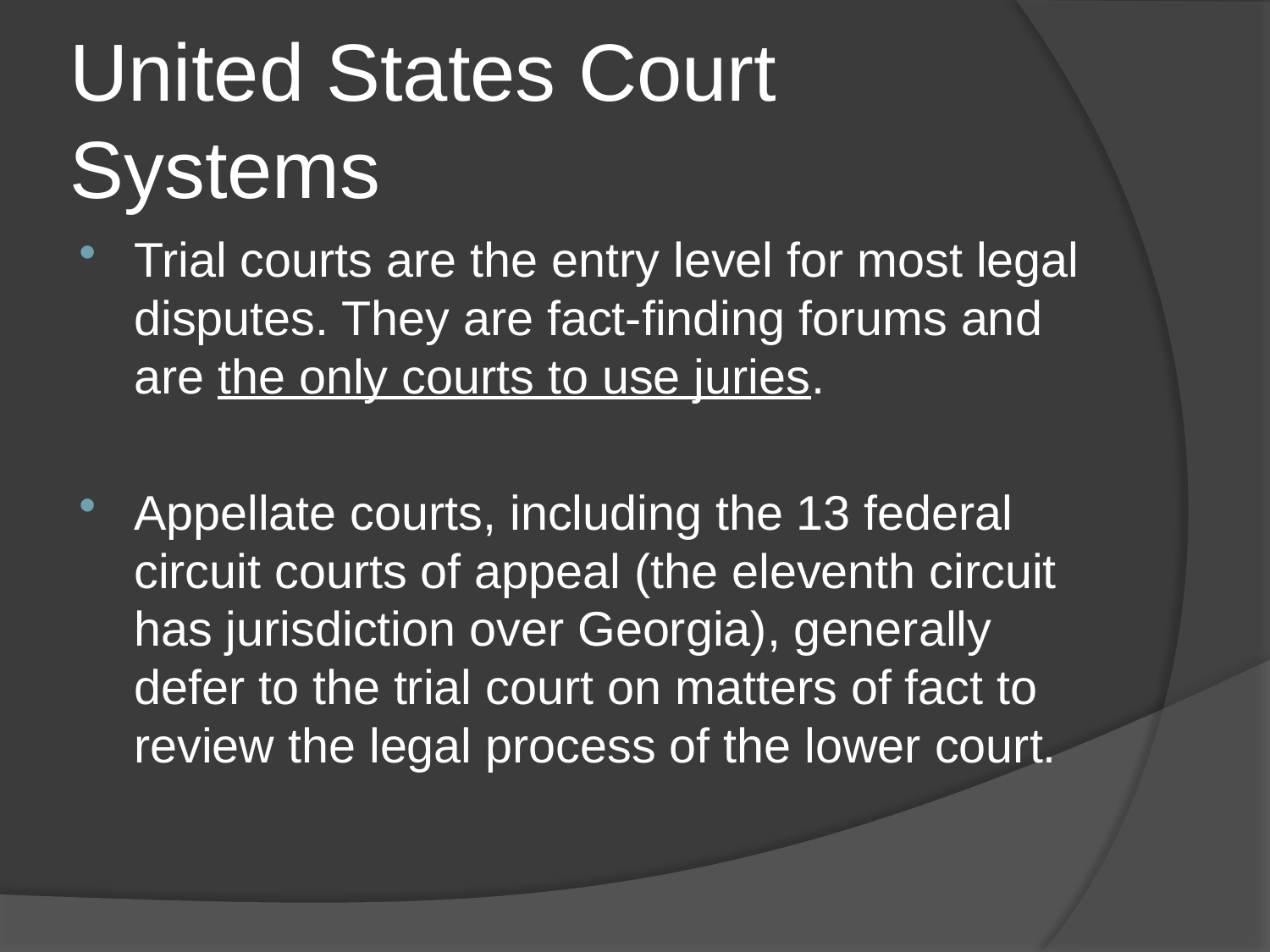

# United States Court Systems
Trial courts are the entry level for most legal disputes. They are fact-finding forums and are the only courts to use juries.

Appellate courts, including the 13 federal circuit courts of appeal (the eleventh circuit has jurisdiction over Georgia), generally defer to the trial court on matters of fact to review the legal process of the lower court.